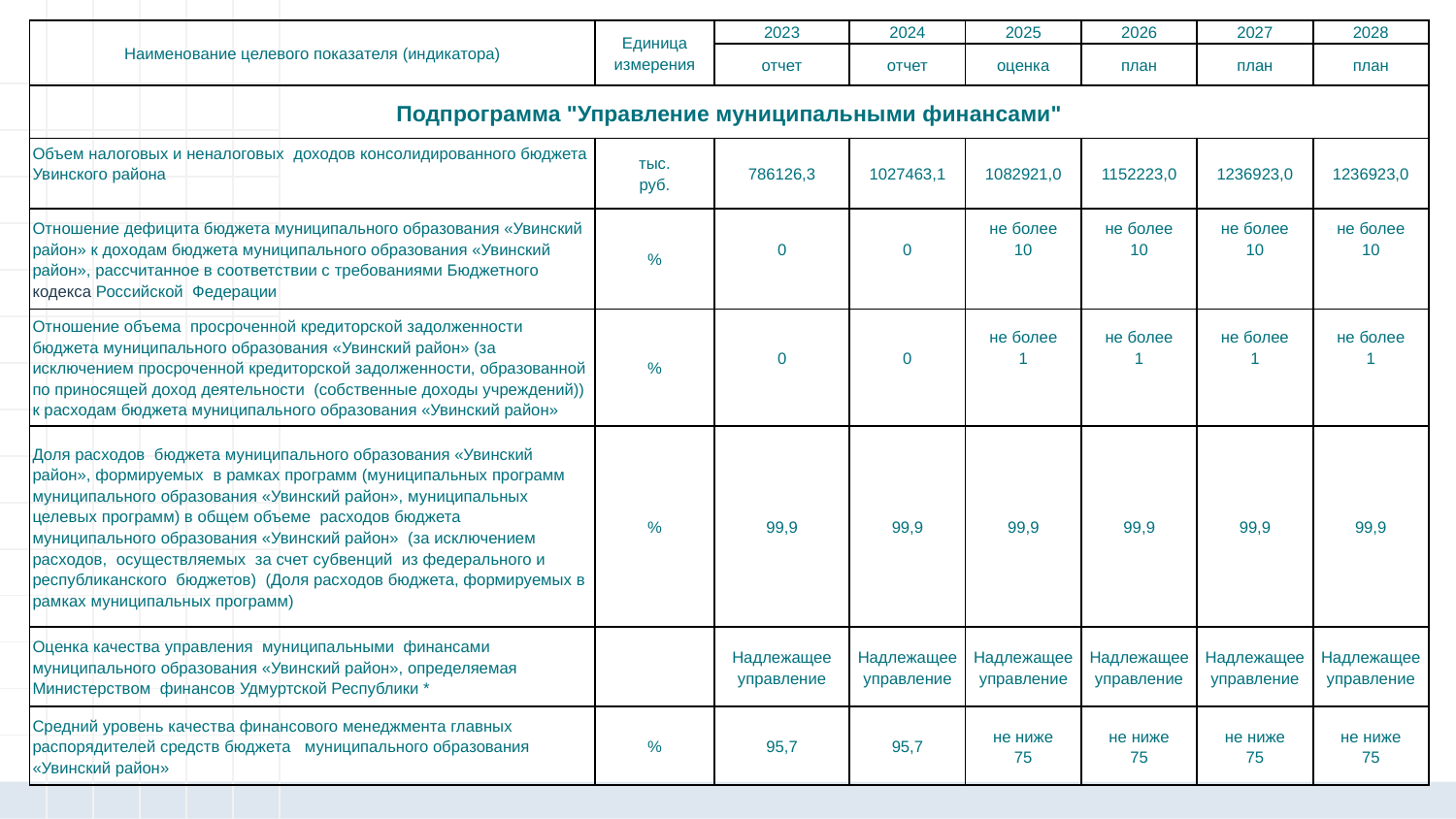

| Наименование целевого показателя (индикатора) | Единица измерения | 2023 | 2024 | 2025 | 2026 | 2027 | 2028 |
| --- | --- | --- | --- | --- | --- | --- | --- |
|  |  | отчет | отчет | оценка | план | план | план |
| Подпрограмма "Управление муниципальными финансами" |  |  |  |  |  |  |  |
| Объем налоговых и неналоговых доходов консолидированного бюджета Увинского района | тыс. руб. | 786126,3 | 1027463,1 | 1082921,0 | 1152223,0 | 1236923,0 | 1236923,0 |
| Отношение дефицита бюджета муниципального образования «Увинский район» к доходам бюджета муниципального образования «Увинский район», рассчитанное в соответствии с требованиями Бюджетного кодекса Российской Федерации | % | 0 | 0 | не более 10 | не более 10 | не более 10 | не более 10 |
| Отношение объема просроченной кредиторской задолженности бюджета муниципального образования «Увинский район» (за исключением просроченной кредиторской задолженности, образованной по приносящей доход деятельности (собственные доходы учреждений)) к расходам бюджета муниципального образования «Увинский район» | % | 0 | 0 | не более 1 | не более 1 | не более 1 | не более 1 |
| Доля расходов бюджета муниципального образования «Увинский район», формируемых в рамках программ (муниципальных программ муниципального образования «Увинский район», муниципальных целевых программ) в общем объеме расходов бюджета муниципального образования «Увинский район» (за исключением расходов, осуществляемых за счет субвенций из федерального и республиканского бюджетов) (Доля расходов бюджета, формируемых в рамках муниципальных программ) | % | 99,9 | 99,9 | 99,9 | 99,9 | 99,9 | 99,9 |
| Оценка качества управления муниципальными финансами муниципального образования «Увинский район», определяемая Министерством финансов Удмуртской Республики \* |  | Надлежащее управление | Надлежащее управление | Надлежащее управление | Надлежащее управление | Надлежащее управление | Надлежащее управление |
| Средний уровень качества финансового менеджмента главных распорядителей средств бюджета муниципального образования «Увинский район» | % | 95,7 | 95,7 | не ниже 75 | не ниже 75 | не ниже 75 | не ниже 75 |